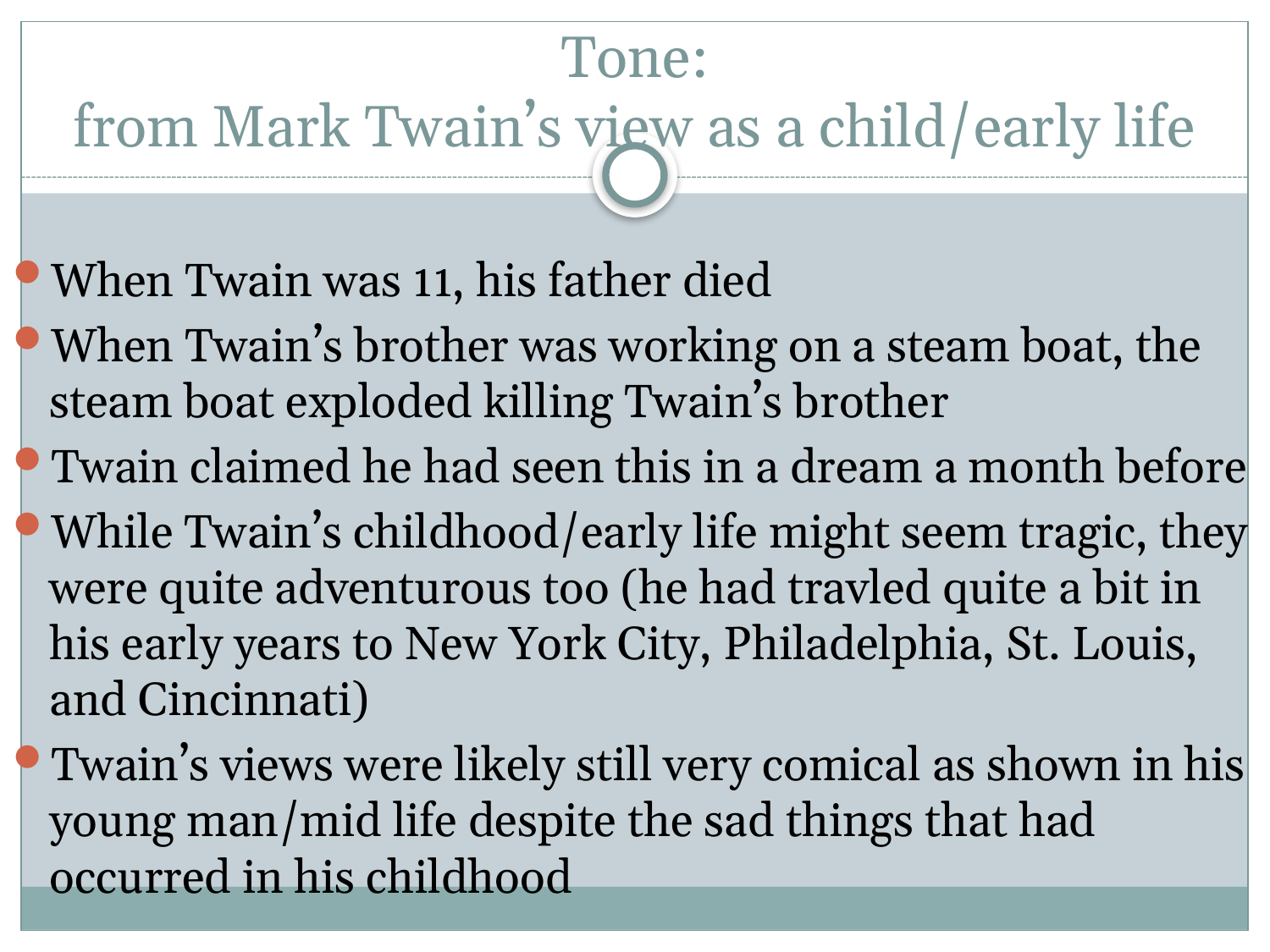

# Tone: from Mark Twain’s view as a child/early life
When Twain was 11, his father died
When Twain’s brother was working on a steam boat, the steam boat exploded killing Twain’s brother
Twain claimed he had seen this in a dream a month before
While Twain’s childhood/early life might seem tragic, they were quite adventurous too (he had travled quite a bit in his early years to New York City, Philadelphia, St. Louis, and Cincinnati)
Twain’s views were likely still very comical as shown in his young man/mid life despite the sad things that had occurred in his childhood